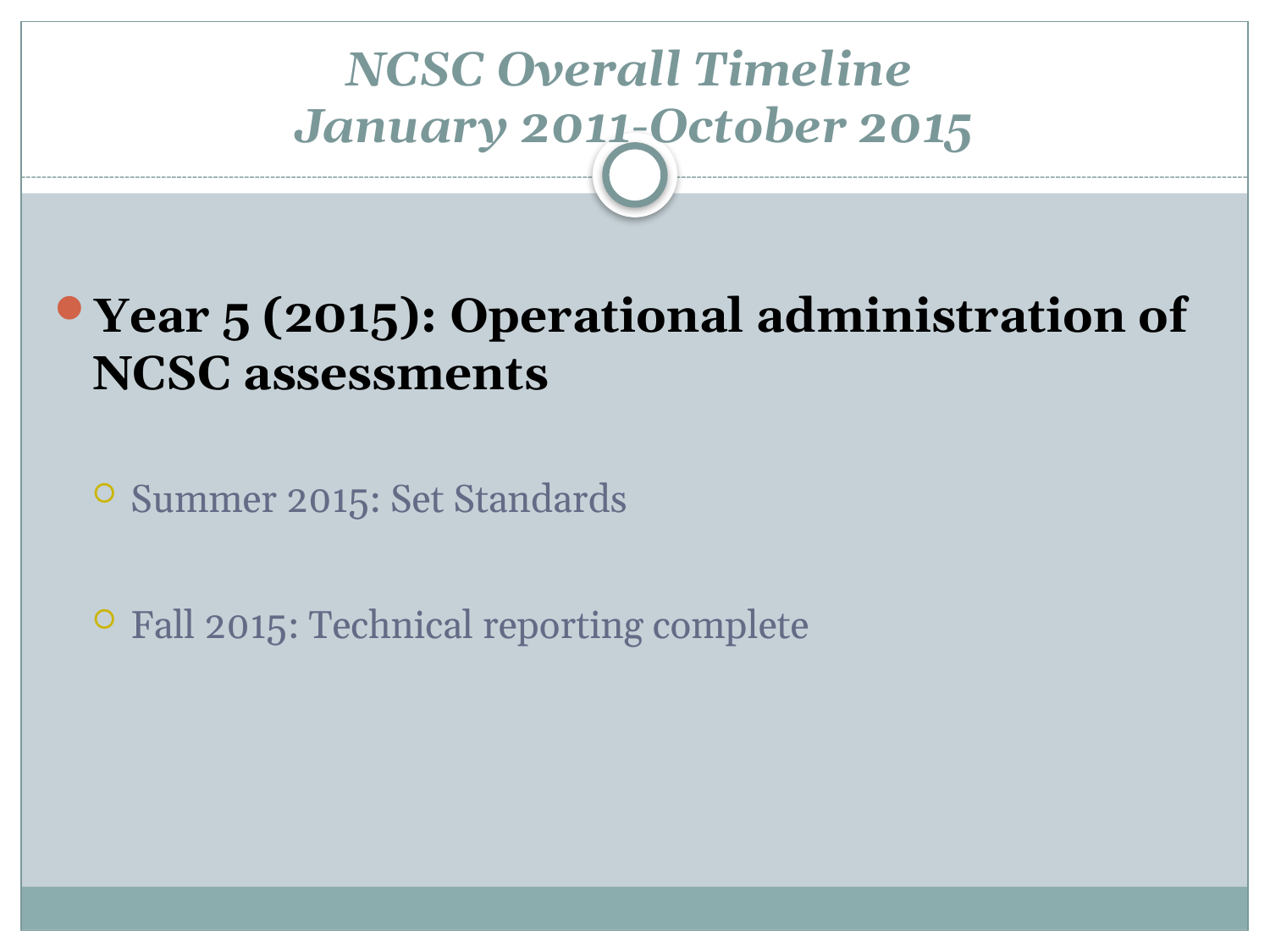

# NCSC Overall Timeline January 2011-October 2015

Year 5 (2015): Operational administration of NCSC assessments

Summer 2015: Set Standards

Fall 2015: Technical reporting complete